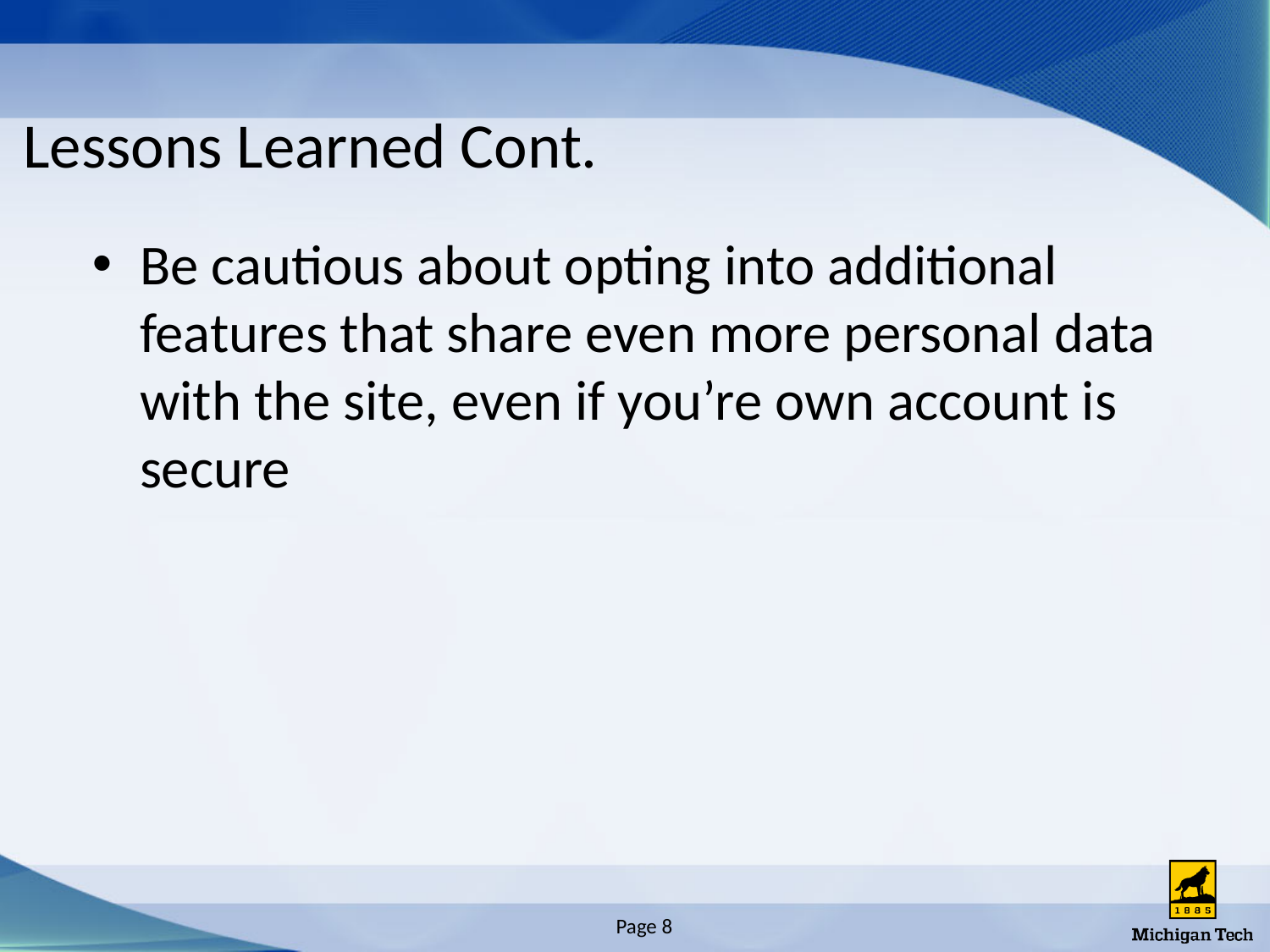

# Lessons Learned Cont.
Be cautious about opting into additional features that share even more personal data with the site, even if you’re own account is secure